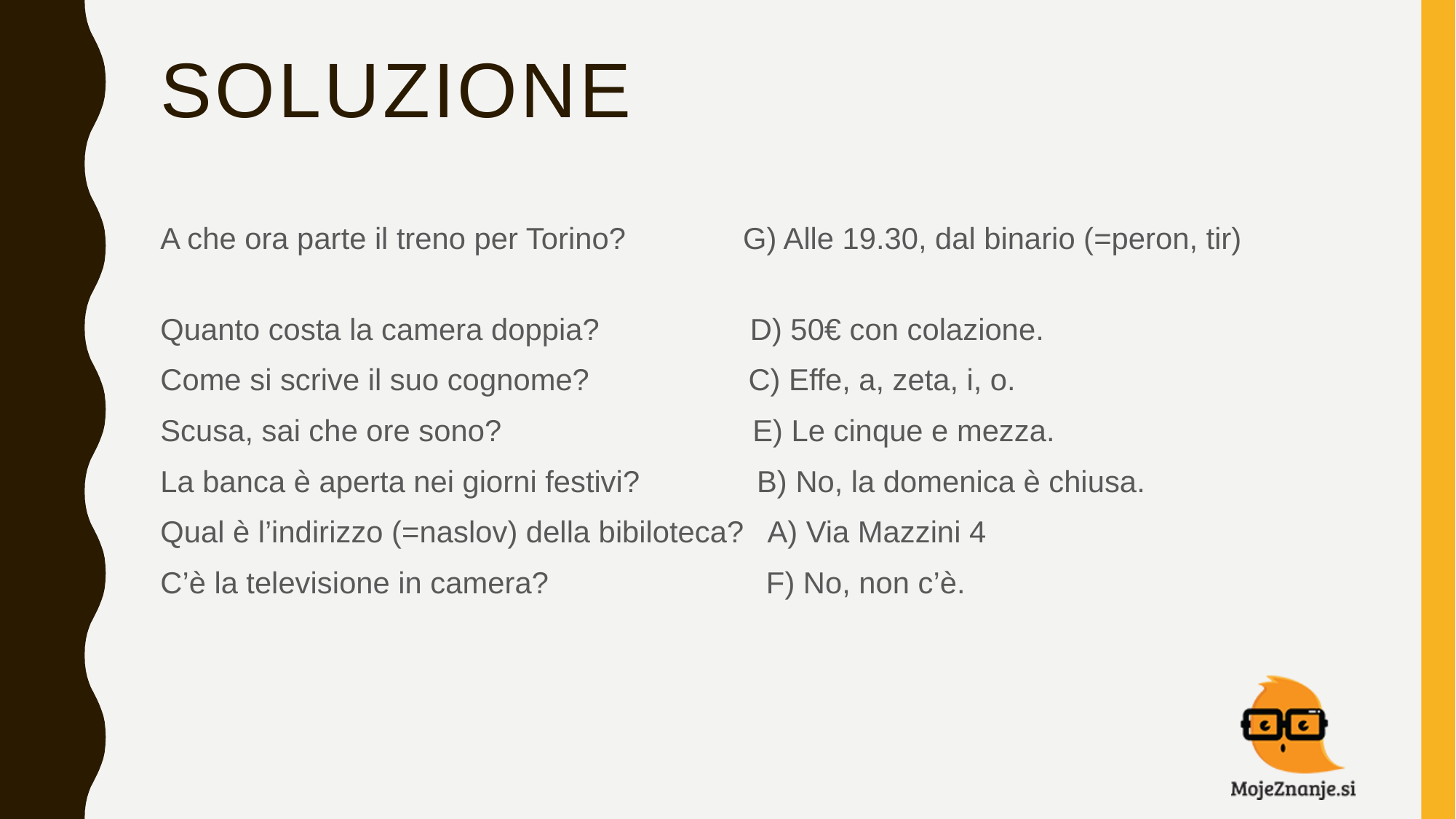

# soluzione
A che ora parte il treno per Torino?              G) Alle 19.30, dal binario (=peron, tir)
Quanto costa la camera doppia?                  D) 50€ con colazione.
Come si scrive il suo cognome?                   C) Effe, a, zeta, i, o.
Scusa, sai che ore sono?                              E) Le cinque e mezza.
La banca è aperta nei giorni festivi?              B) No, la domenica è chiusa.
Qual è l’indirizzo (=naslov) della bibiloteca?   A) Via Mazzini 4
C’è la televisione in camera?                          F) No, non c’è.